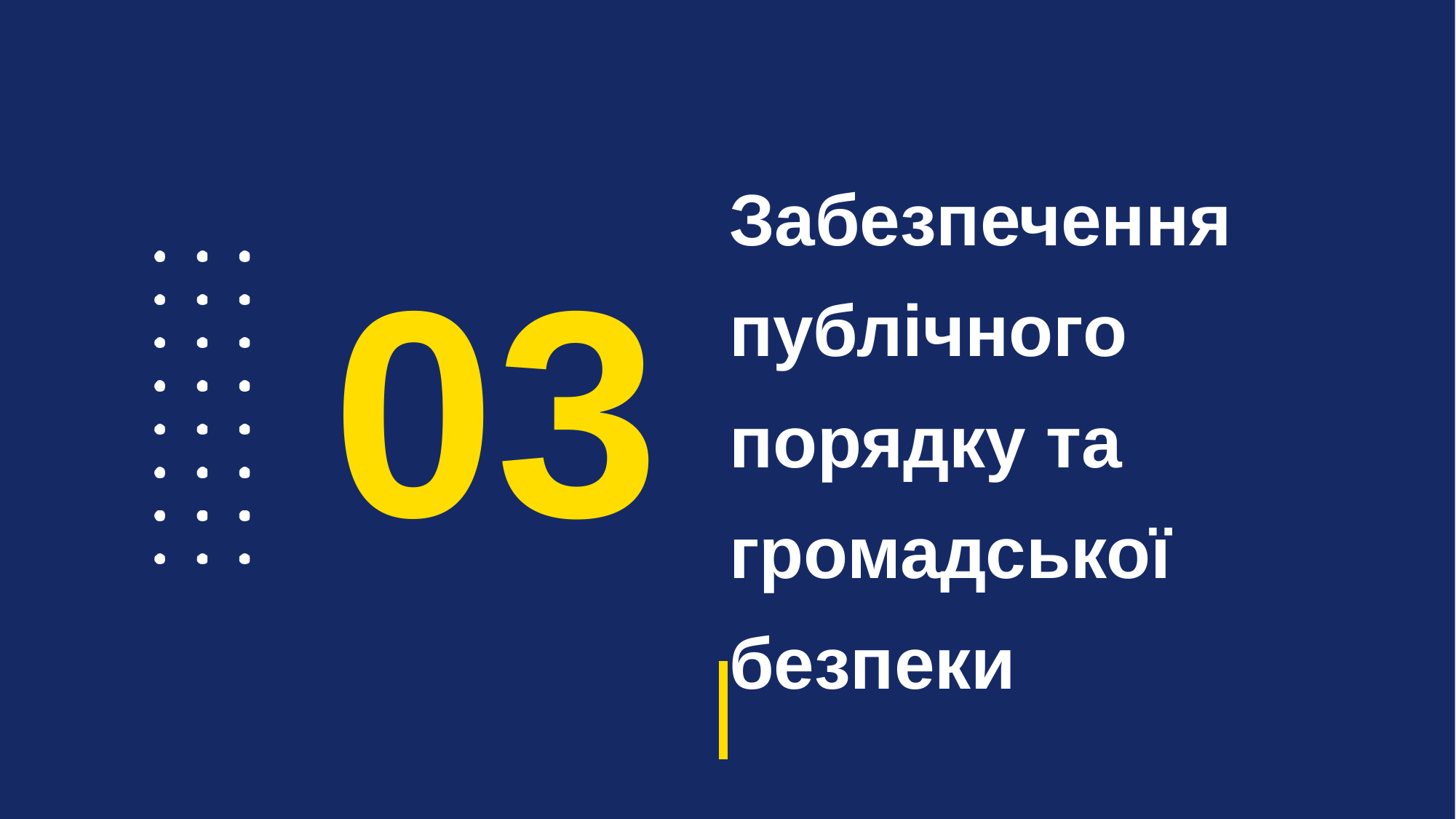

Забезпечення публічного порядку та громадської безпеки
# 03